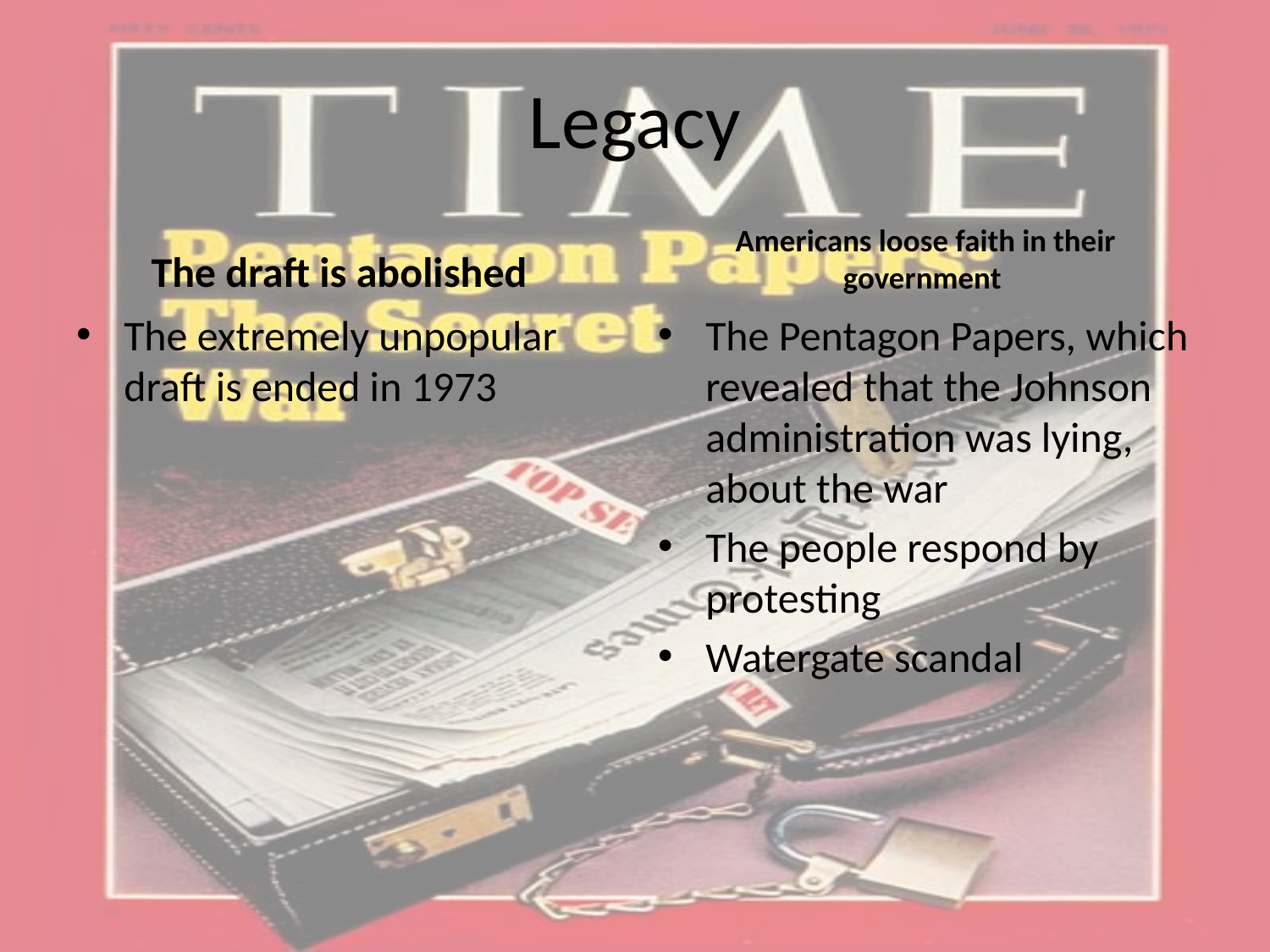

# Legacy
The draft is abolished
Americans loose faith in their government
The extremely unpopular draft is ended in 1973
The Pentagon Papers, which revealed that the Johnson administration was lying, about the war
The people respond by protesting
Watergate scandal